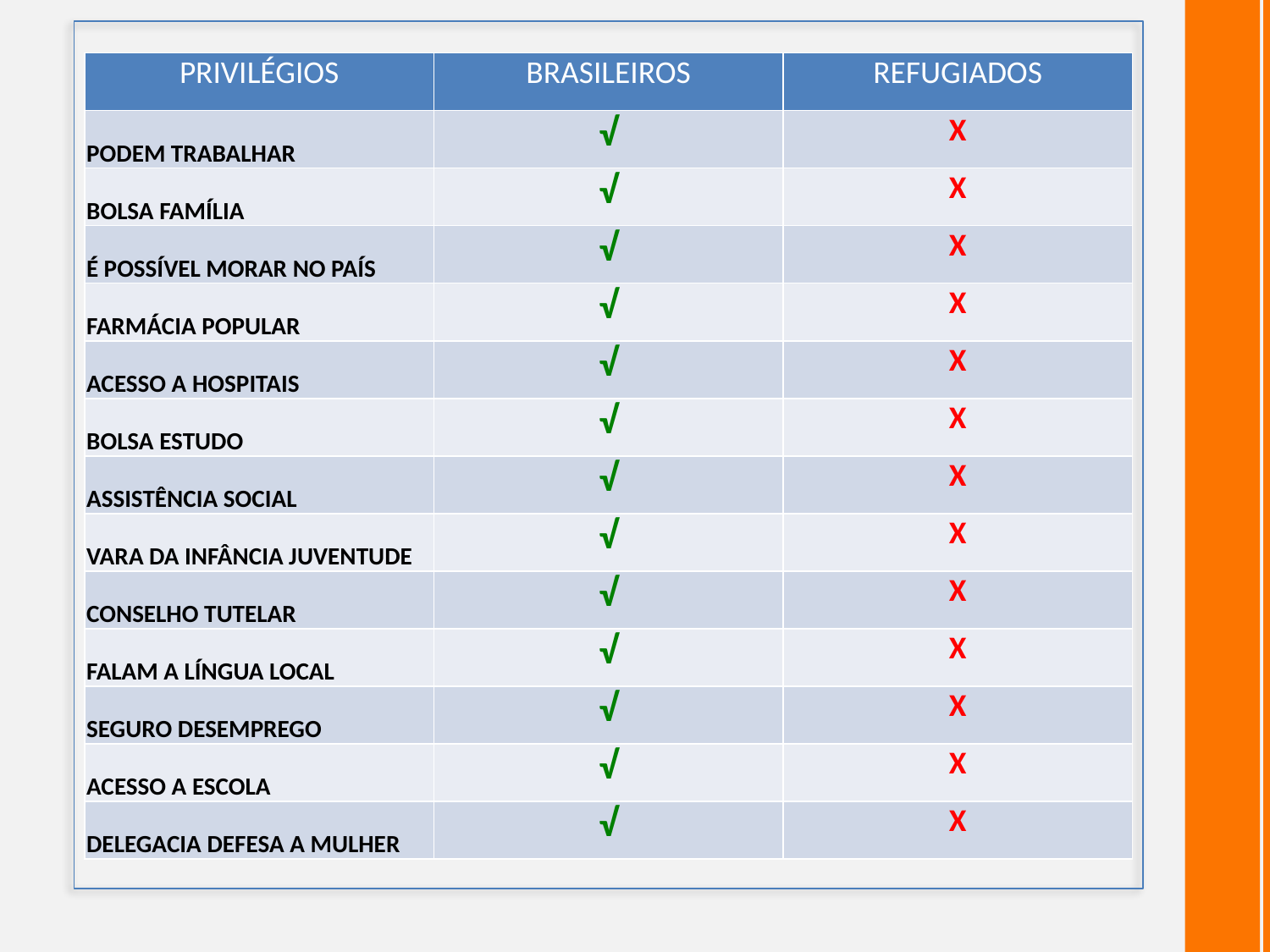

| PRIVILÉGIOS | BRASILEIROS | REFUGIADOS |
| --- | --- | --- |
| PODEM TRABALHAR | √ | X |
| BOLSA FAMÍLIA | √ | X |
| É POSSÍVEL MORAR NO PAÍS | √ | X |
| FARMÁCIA POPULAR | √ | X |
| ACESSO A HOSPITAIS | √ | X |
| BOLSA ESTUDO | √ | X |
| ASSISTÊNCIA SOCIAL | √ | X |
| VARA DA INFÂNCIA JUVENTUDE | √ | X |
| CONSELHO TUTELAR | √ | X |
| FALAM A LÍNGUA LOCAL | √ | X |
| SEGURO DESEMPREGO | √ | X |
| ACESSO A ESCOLA | √ | X |
| DELEGACIA DEFESA A MULHER | √ | X |